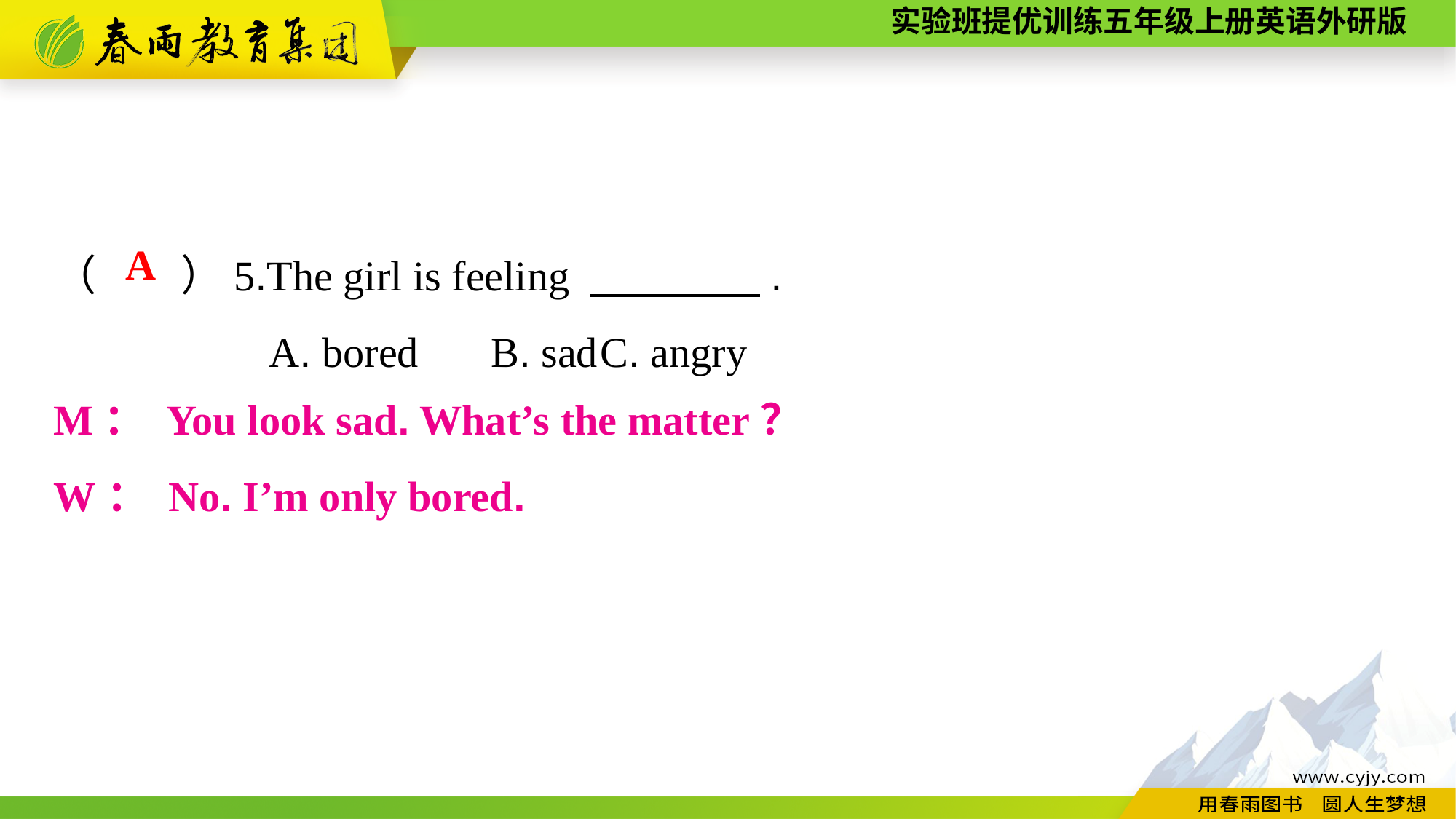

（　　）5.The girl is feeling 　　　　.
A. bored	B. sad	C. angry
A
M： You look sad. What’s the matter？
W： No. I’m only bored.